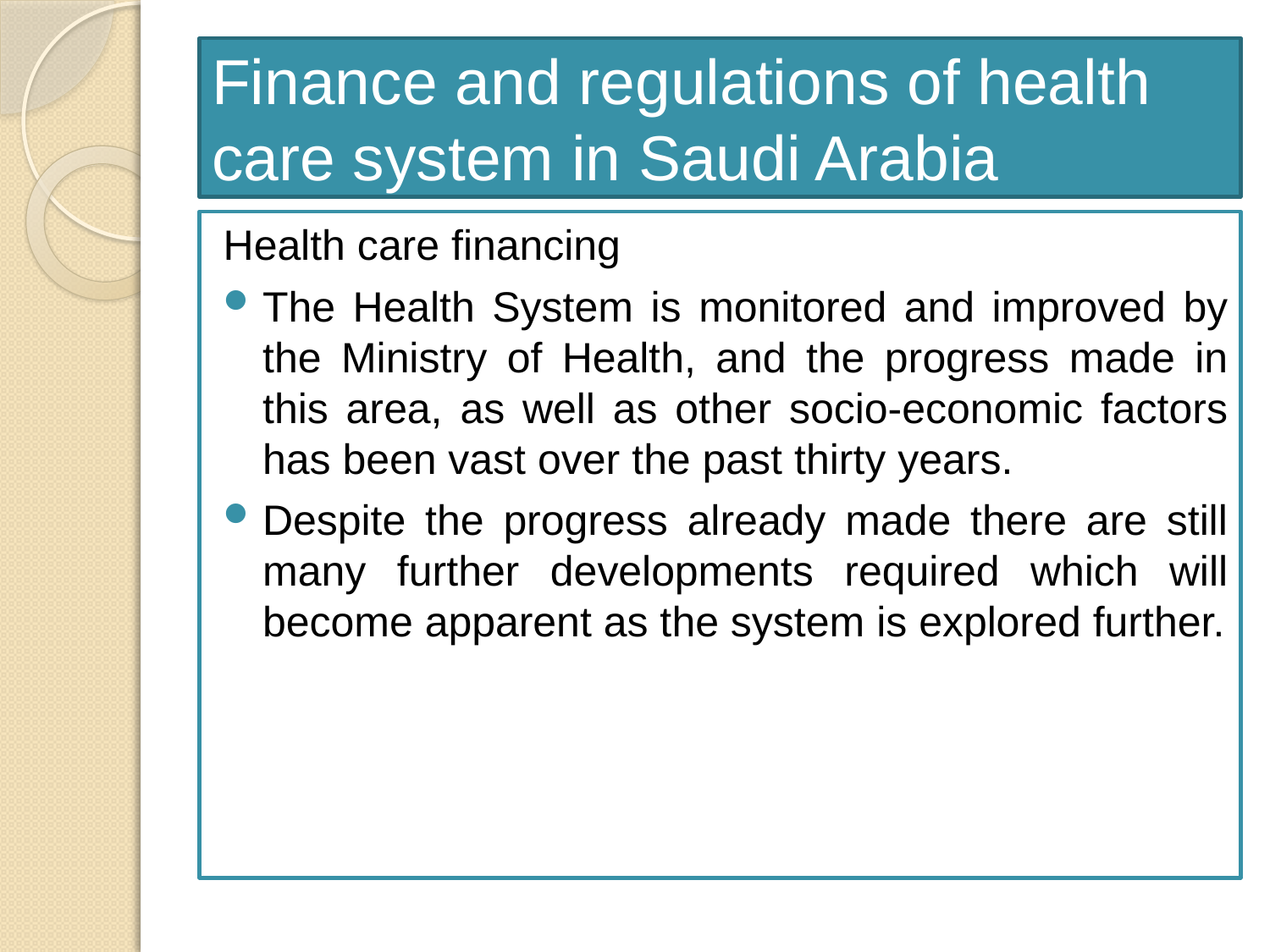

# Finance and regulations of health care system in Saudi Arabia
Health care financing
The Health System is monitored and improved by the Ministry of Health, and the progress made in this area, as well as other socio-economic factors has been vast over the past thirty years.
Despite the progress already made there are still many further developments required which will become apparent as the system is explored further.